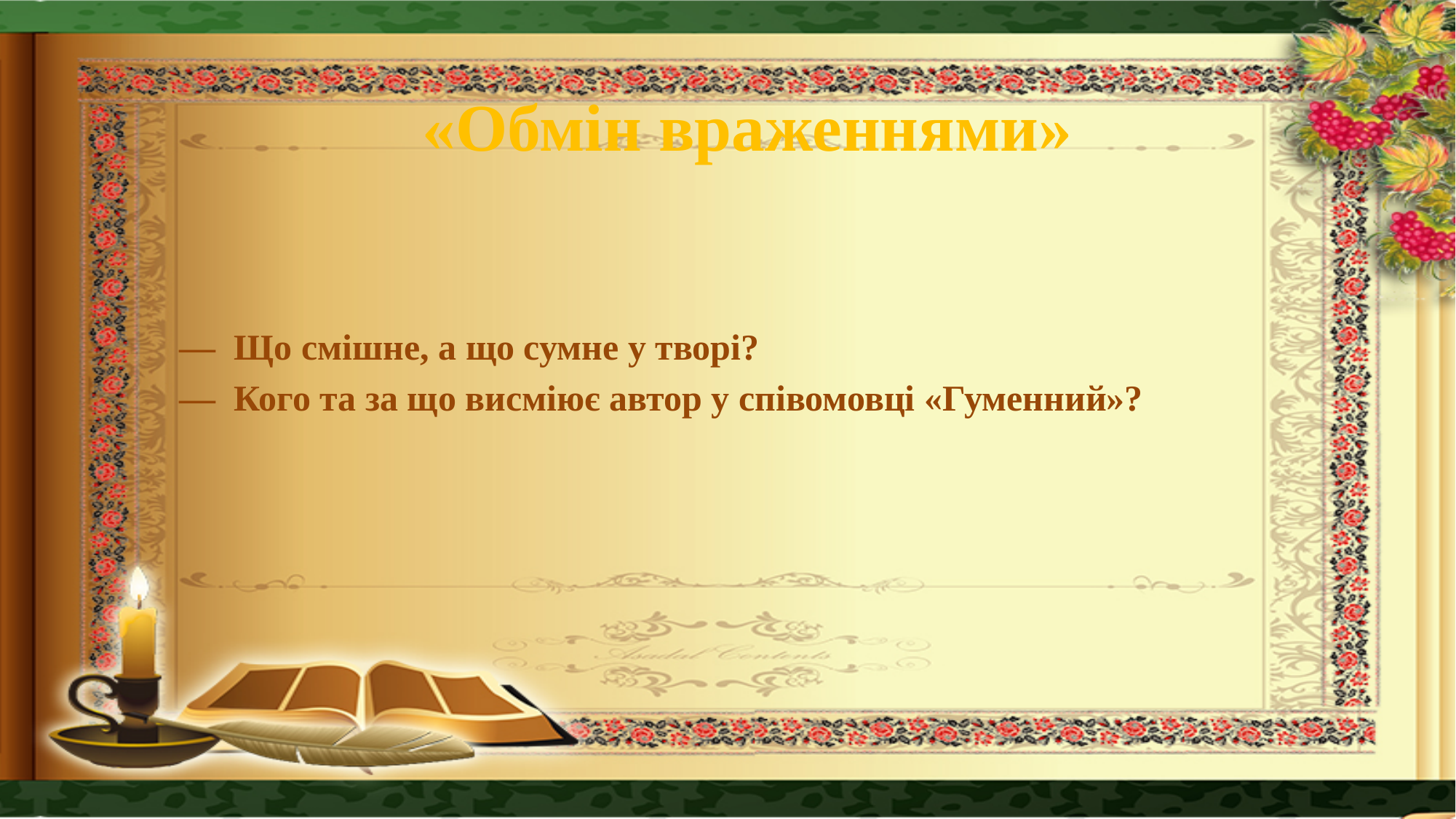

«Обмін враженнями»
— Що смішне, а що сумне у творі?
— Кого та за що висміює автор у співомовці «Гуменний»?